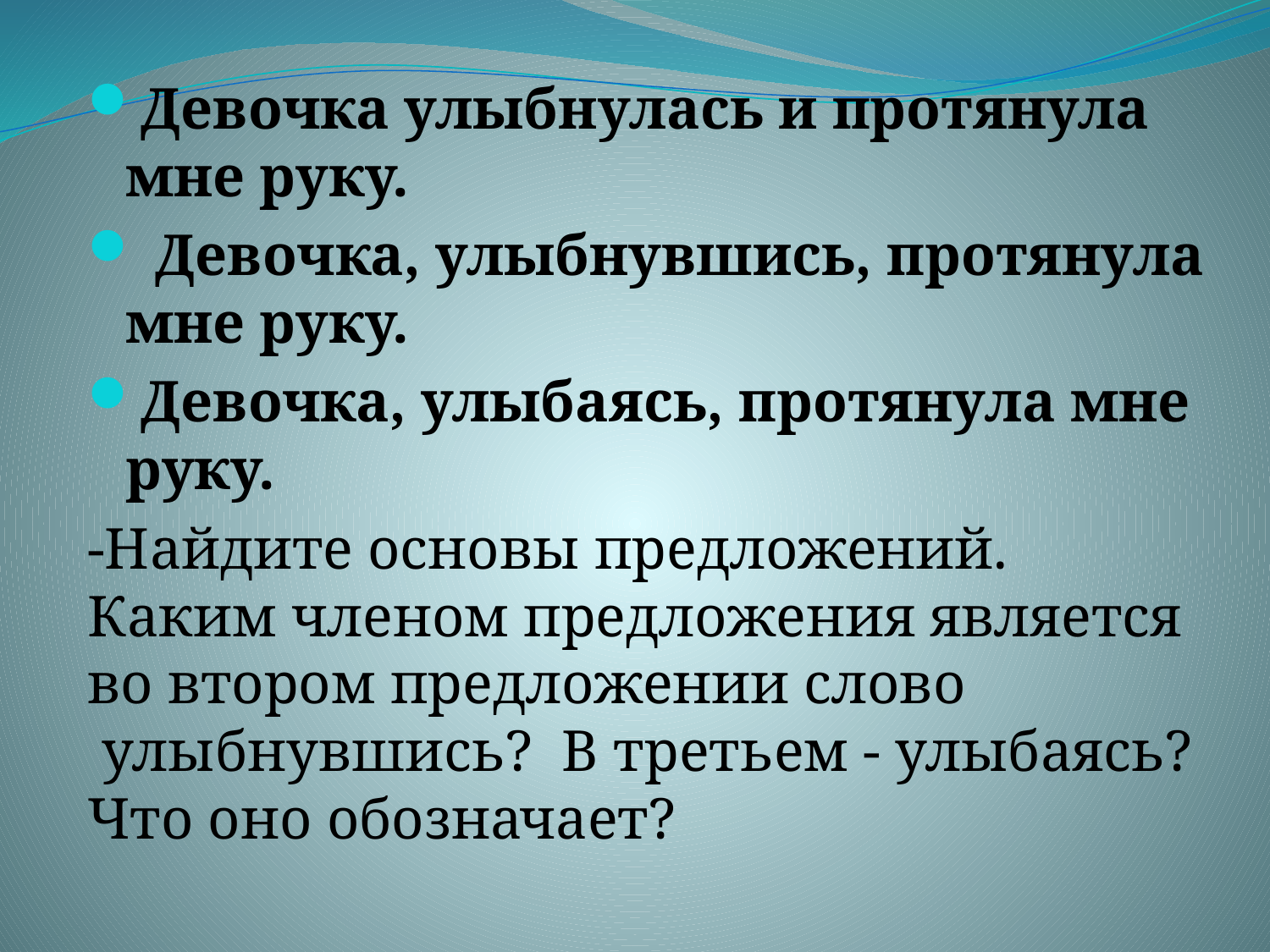

Девочка улыбнулась и протянула мне руку.
 Девочка, улыбнувшись, протянула мне руку.
Девочка, улыбаясь, протянула мне руку.
-Найдите основы предложений. Каким членом предложения является во втором предложении слово  улыбнувшись?  В третьем - улыбаясь? Что оно обозначает?